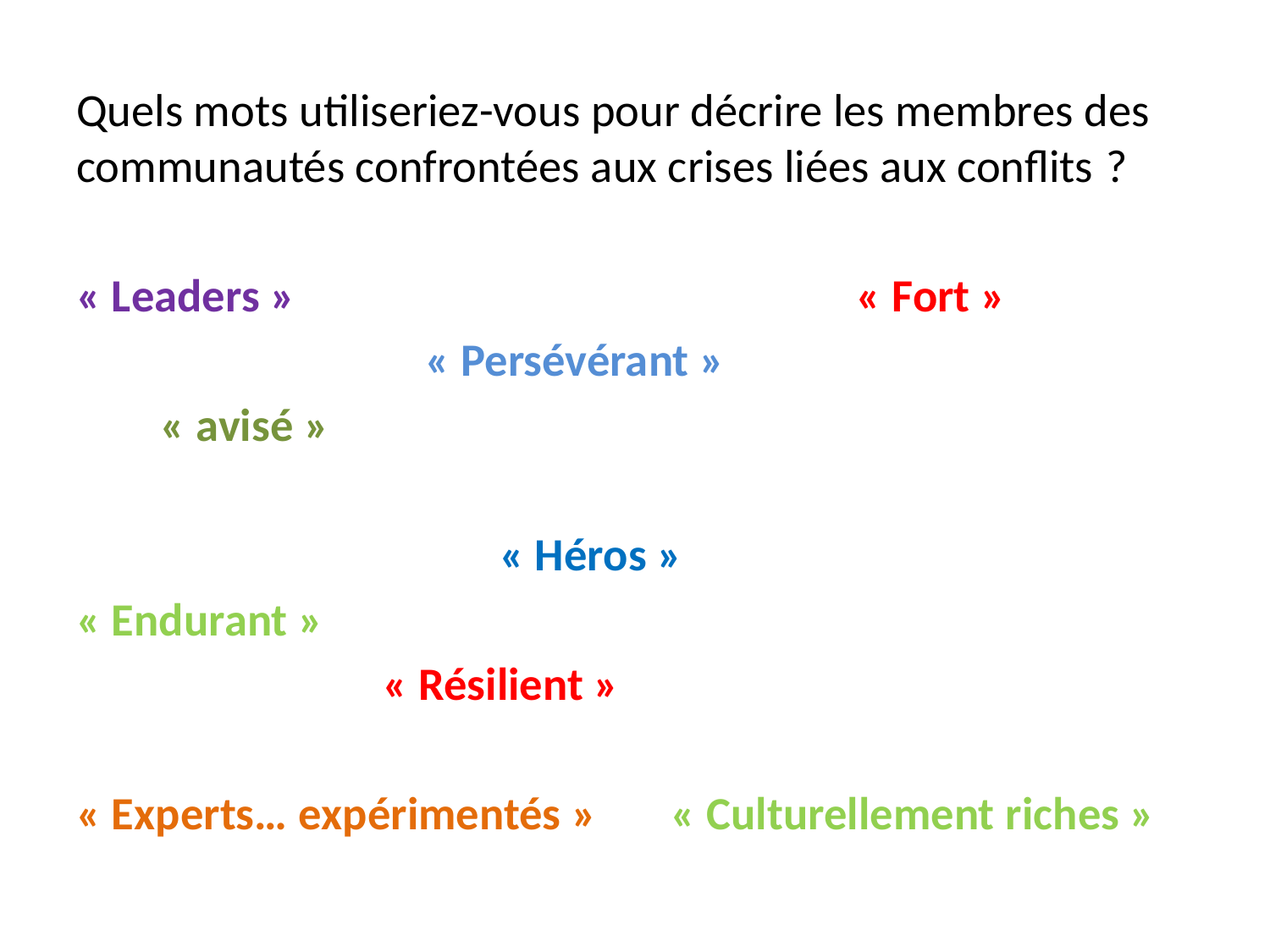

Quels mots utiliseriez-vous pour décrire les membres des communautés confrontées aux crises liées aux conflits ?

« Leaders »                                                     « Fort »
                                 « Persévérant »
        « avisé »

                                        « Héros »
« Endurant »
                             « Résilient »

« Experts… expérimentés »       « Culturellement riches »